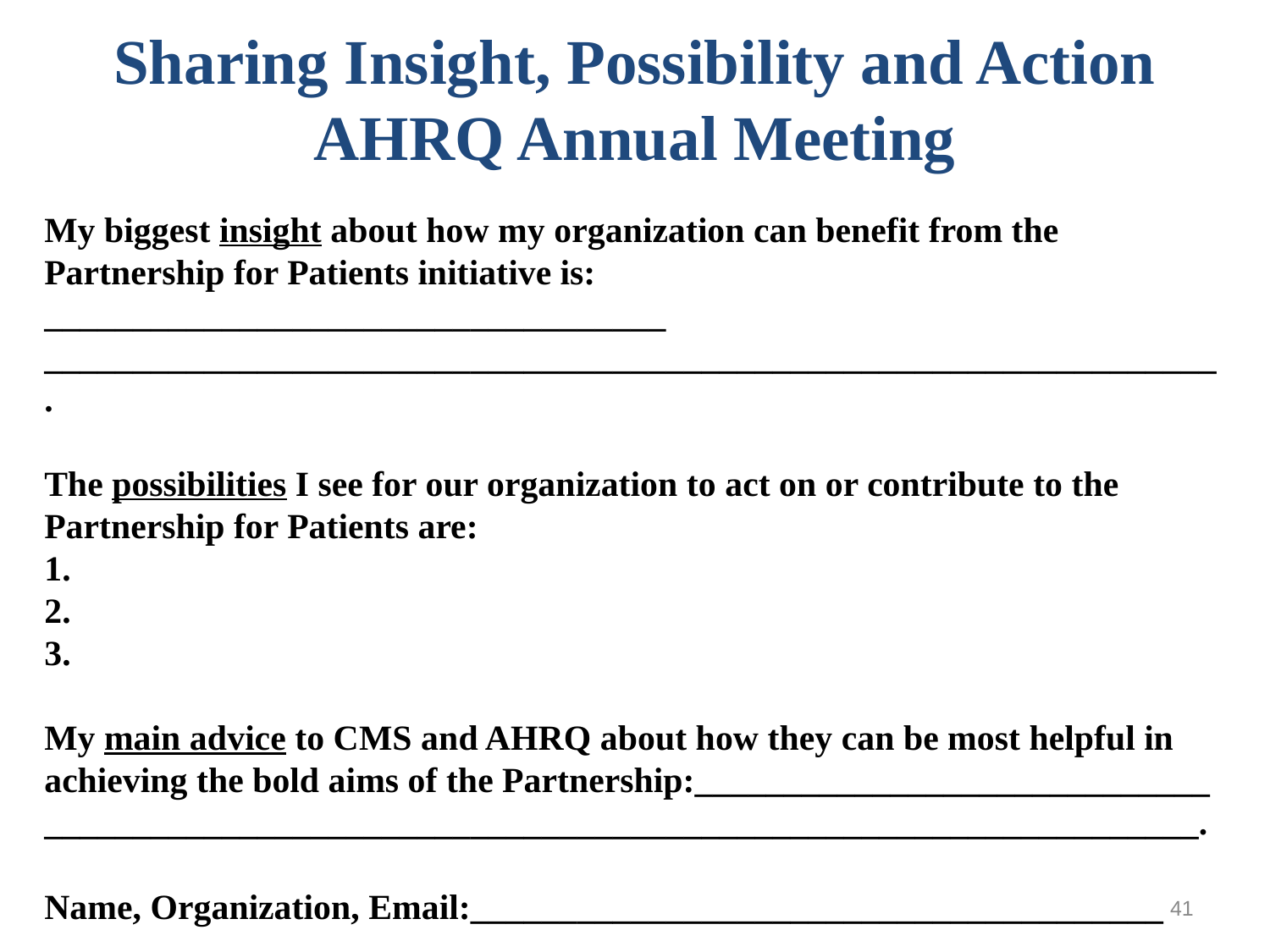

Sharing Insight, Possibility and Action
AHRQ Annual Meeting

My biggest insight about how my organization can benefit from the Partnership for Patients initiative is: ___________________________________
__________________________________________________________________.

The possibilities I see for our organization to act on or contribute to the Partnership for Patients are:
1.
2.
3.

My main advice to CMS and AHRQ about how they can be most helpful in achieving the bold aims of the Partnership:_____________________________
_________________________________________________________________.

Name, Organization, Email:_______________________________________
41